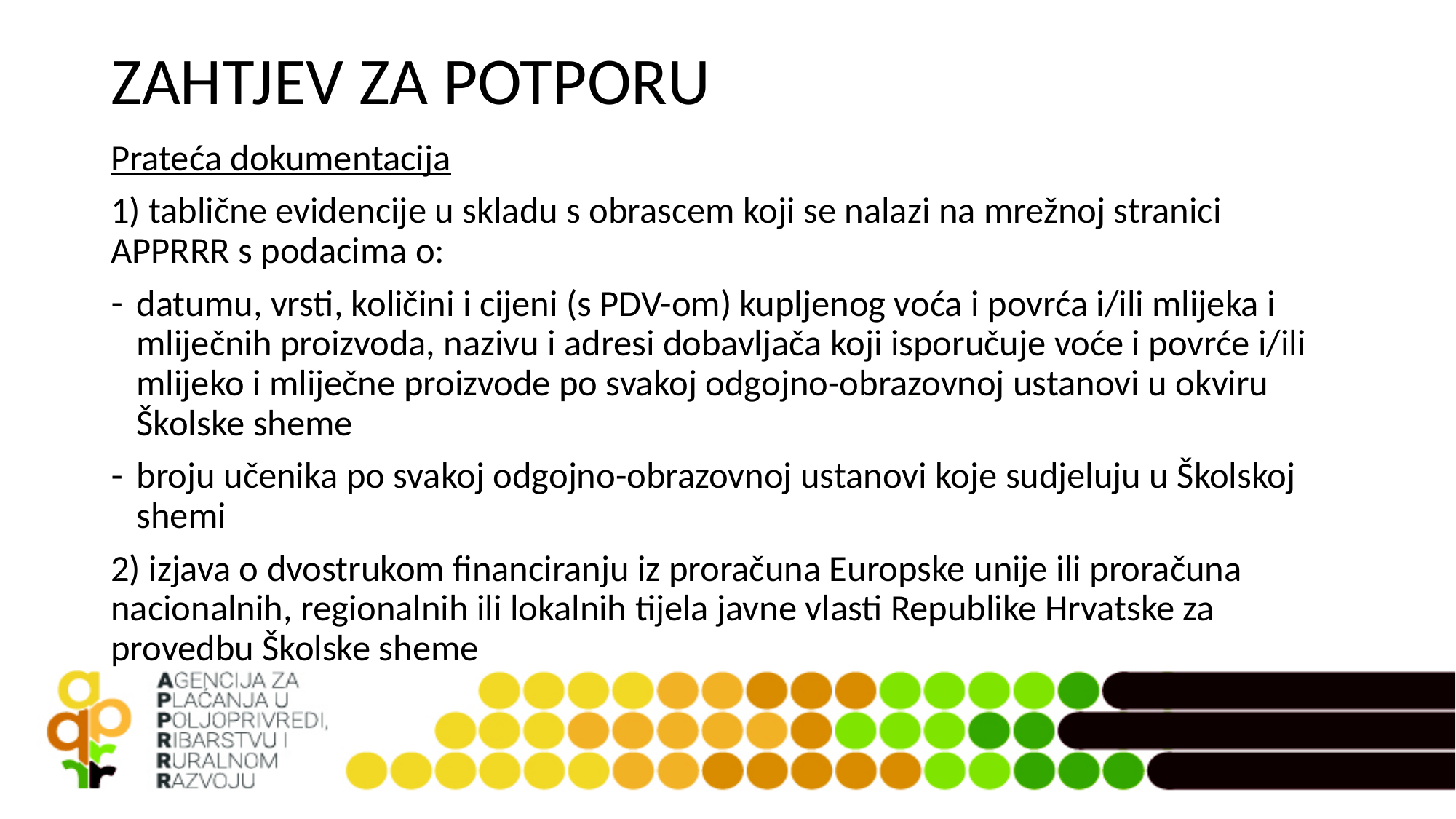

# ZAHTJEV ZA POTPORU
Prateća dokumentacija
1) tablične evidencije u skladu s obrascem koji se nalazi na mrežnoj stranici APPRRR s podacima o:
datumu, vrsti, količini i cijeni (s PDV-om) kupljenog voća i povrća i/ili mlijeka i mliječnih proizvoda, nazivu i adresi dobavljača koji isporučuje voće i povrće i/ili mlijeko i mliječne proizvode po svakoj odgojno-obrazovnoj ustanovi u okviru Školske sheme
broju učenika po svakoj odgojno-obrazovnoj ustanovi koje sudjeluju u Školskoj shemi
2) izjava o dvostrukom financiranju iz proračuna Europske unije ili proračuna nacionalnih, regionalnih ili lokalnih tijela javne vlasti Republike Hrvatske za provedbu Školske sheme